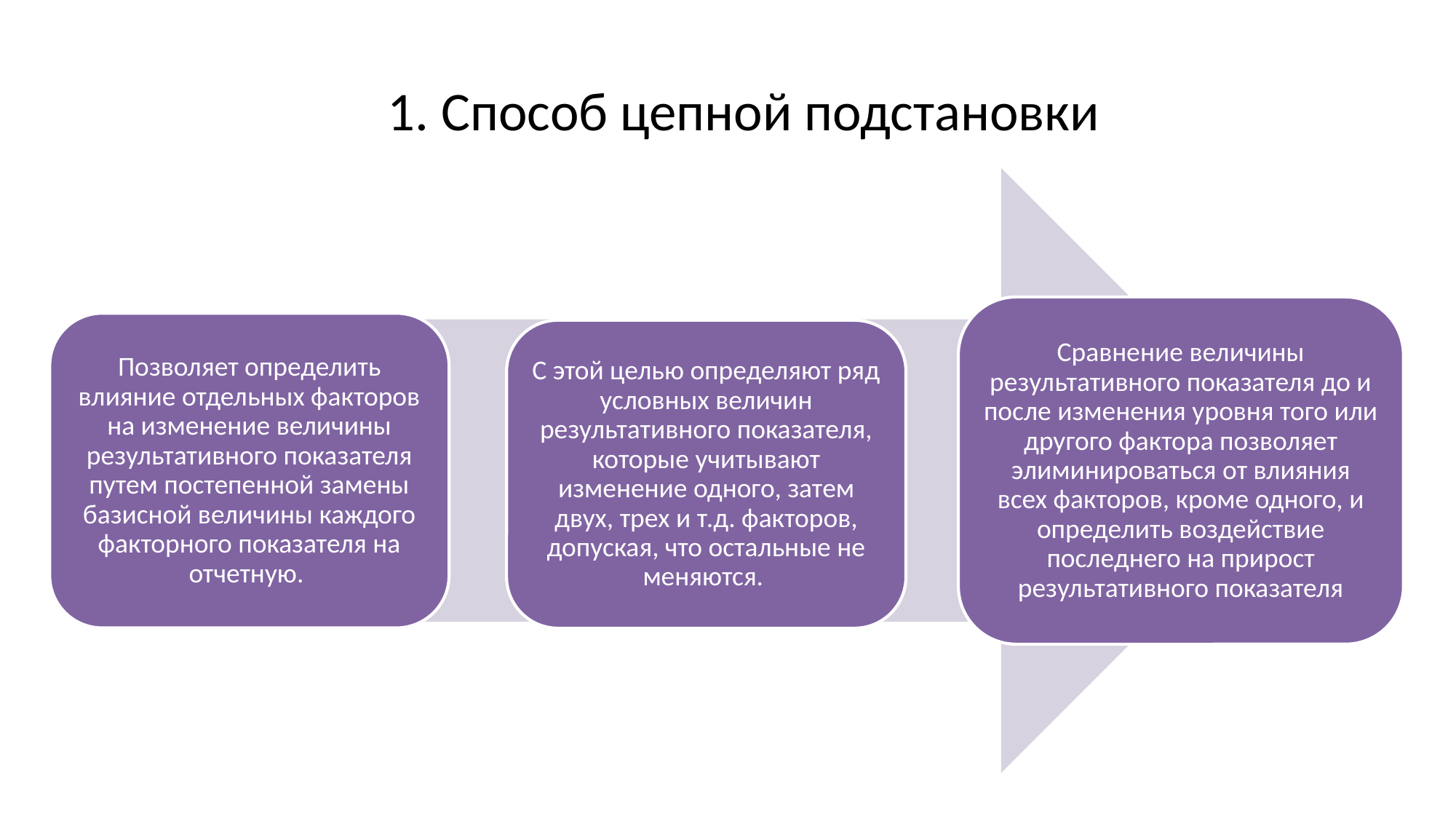

# 1. Способ цепной подстановки
Позволяет определить влияние отдельных факторов на изменение величины результативного показателя путем постепенной замены базисной величины каждого факторного показателя на отчетную.
С этой целью определяют ряд условных величин результативного показателя, которые учитывают изменение одного, затем двух, трех и т.д. факторов, допуская, что остальные не меняются.
Сравнение величины результативного показателя до и после изменения уровня того или другого фактора позволяет элиминироваться от влияния всех факторов, кроме одного, и определить воздействие последнего на прирост результативного показателя